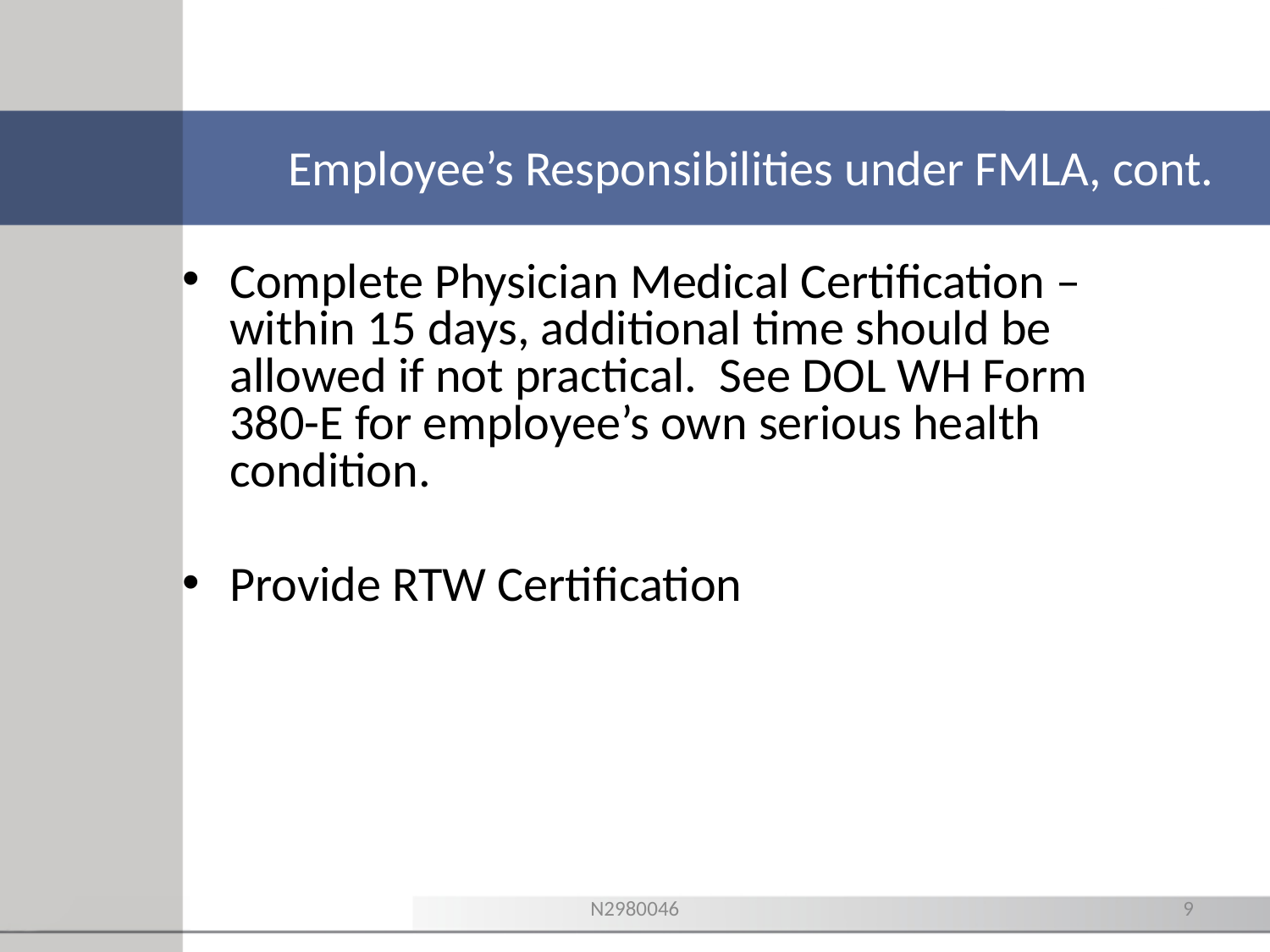

# Employee’s Responsibilities under FMLA, cont.
Complete Physician Medical Certification – within 15 days, additional time should be allowed if not practical.  See DOL WH Form 380-E for employee’s own serious health condition.

Provide RTW Certification

N2980046
9